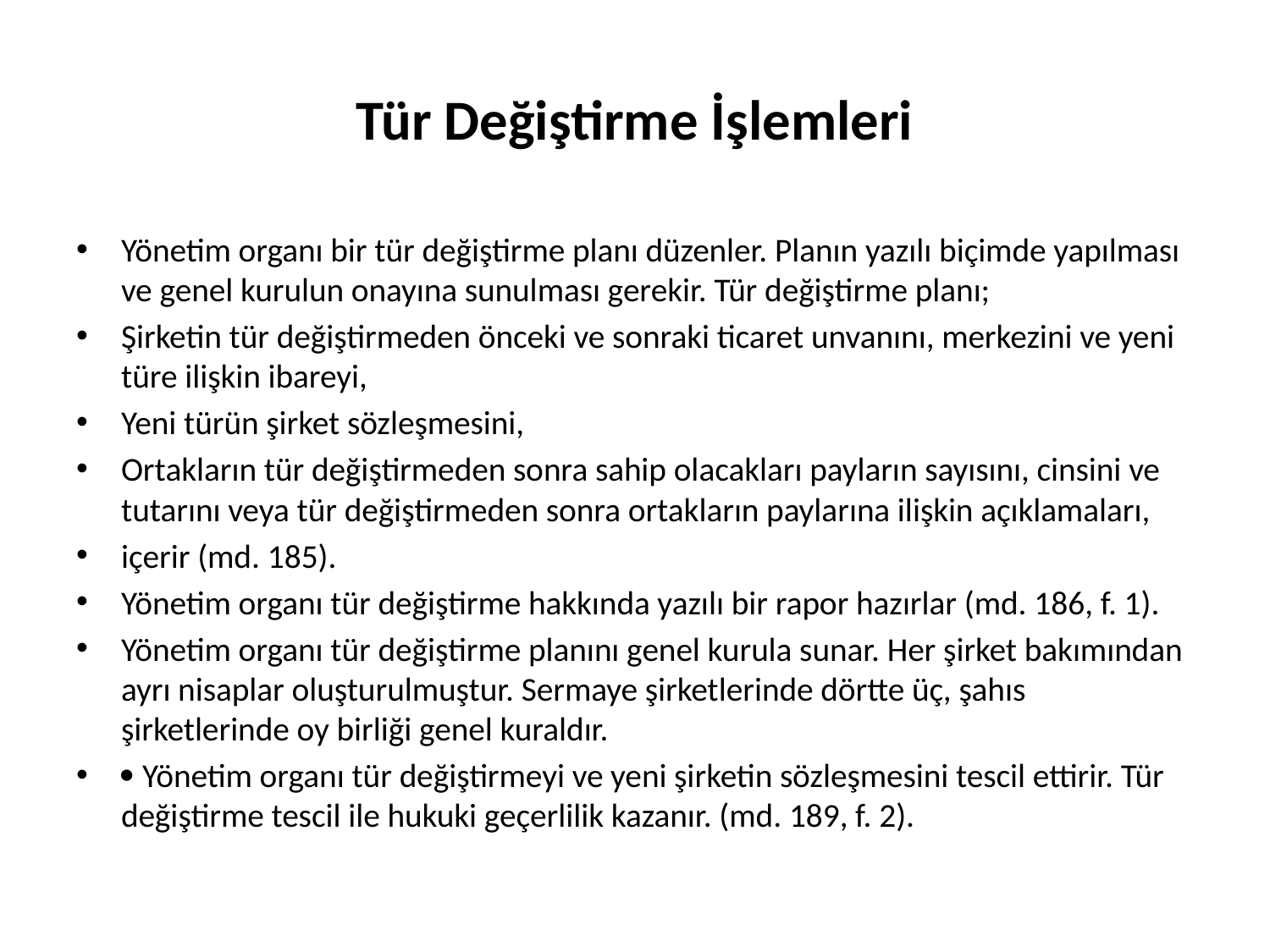

# Tür Değiştirme İşlemleri
Yönetim organı bir tür değiştirme planı düzenler. Planın yazılı biçimde yapılması ve genel kurulun onayına sunulması gerekir. Tür değiştirme planı;
Şirketin tür değiştirmeden önceki ve sonraki ticaret unvanını, merkezini ve yeni türe ilişkin ibareyi,
Yeni türün şirket sözleşmesini,
Ortakların tür değiştirmeden sonra sahip olacakları payların sayısını, cinsini ve tutarını veya tür değiştirmeden sonra ortakların paylarına ilişkin açıklamaları,
içerir (md. 185).
Yönetim organı tür değiştirme hakkında yazılı bir rapor hazırlar (md. 186, f. 1).
Yönetim organı tür değiştirme planını genel kurula sunar. Her şirket bakımından ayrı nisaplar oluşturulmuştur. Sermaye şirketlerinde dörtte üç, şahıs şirketlerinde oy birliği genel kuraldır.
• Yönetim organı tür değiştirmeyi ve yeni şirketin sözleşmesini tescil ettirir. Tür değiştirme tescil ile hukuki geçerlilik kazanır. (md. 189, f. 2).